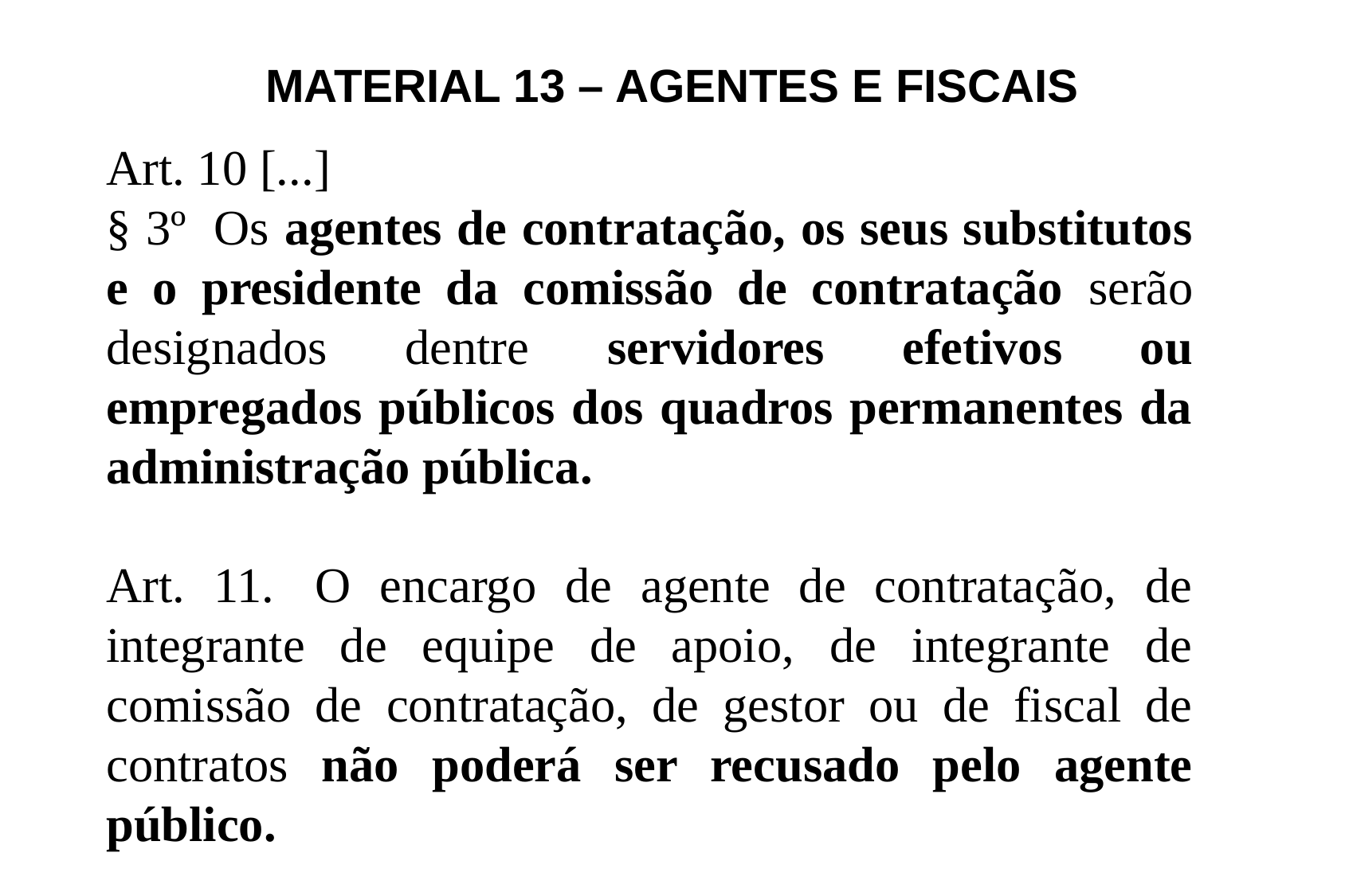

MATERIAL 13 – AGENTES E FISCAIS
Art. 10 [...]
§ 3º  Os agentes de contratação, os seus substitutos e o presidente da comissão de contratação serão designados dentre servidores efetivos ou empregados públicos dos quadros permanentes da administração pública.

Art. 11.  O encargo de agente de contratação, de integrante de equipe de apoio, de integrante de comissão de contratação, de gestor ou de fiscal de contratos não poderá ser recusado pelo agente público.